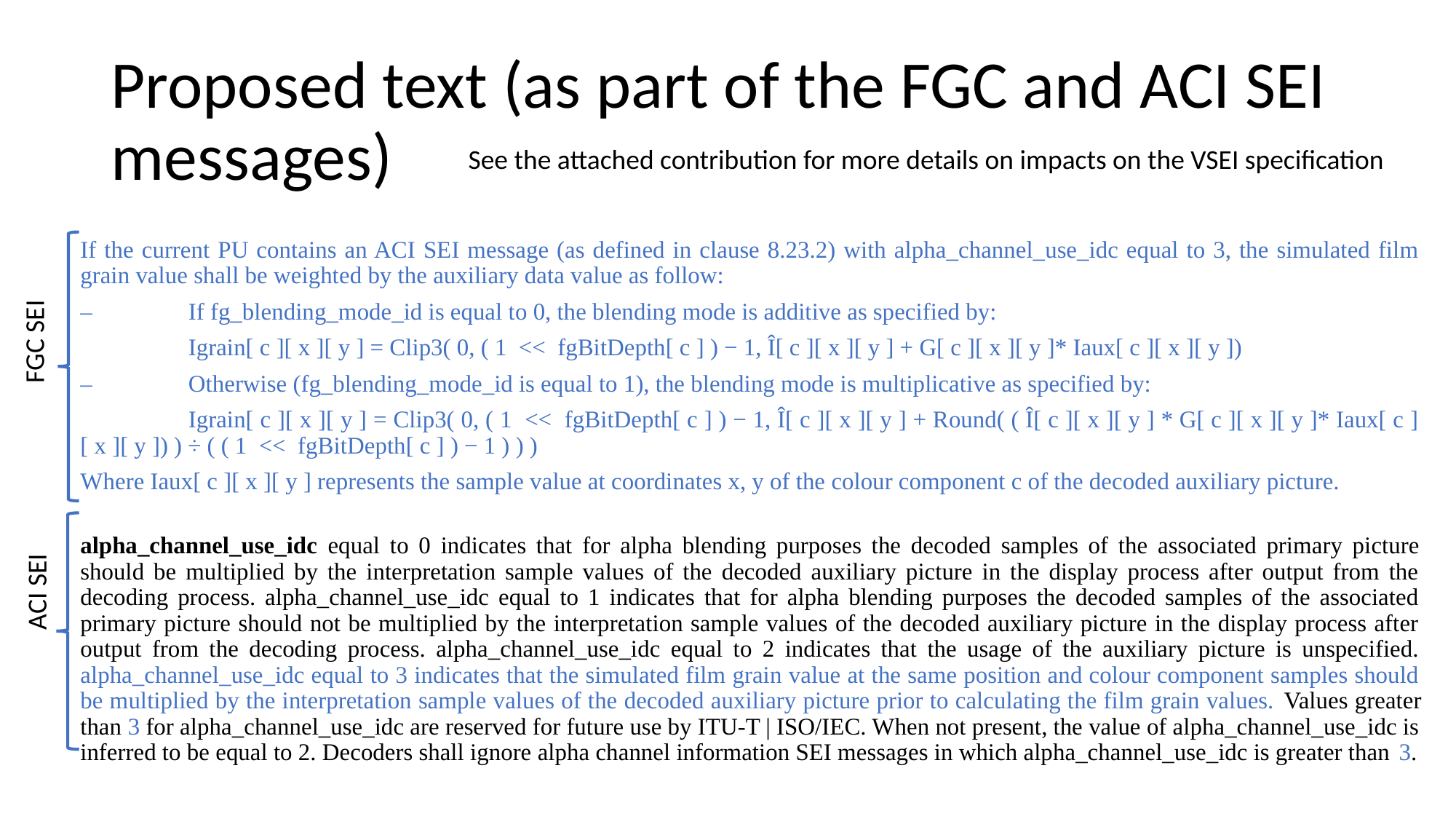

# Proposed text (as part of the FGC and ACI SEI messages)
See the attached contribution for more details on impacts on the VSEI specification

If the current PU contains an ACI SEI message (as defined in clause 8.23.2) with alpha_channel_use_idc equal to 3, the simulated film grain value shall be weighted by the auxiliary data value as follow:
–	If fg_blending_mode_id is equal to 0, the blending mode is additive as specified by:
		Igrain[ c ][ x ][ y ] = Clip3( 0, ( 1  <<  fgBitDepth[ c ] ) − 1, Î[ c ][ x ][ y ] + G[ c ][ x ][ y ]* Iaux[ c ][ x ][ y ])
–	Otherwise (fg_blending_mode_id is equal to 1), the blending mode is multiplicative as specified by:
		Igrain[ c ][ x ][ y ] = Clip3( 0, ( 1  <<  fgBitDepth[ c ] ) − 1, Î[ c ][ x ][ y ] + Round( ( Î[ c ][ x ][ y ] * G[ c ][ x ][ y ]* Iaux[ c ][ x ][ y ]) ) ÷ ( ( 1  <<  fgBitDepth[ c ] ) − 1 ) ) )
Where Iaux[ c ][ x ][ y ] represents the sample value at coordinates x, y of the colour component c of the decoded auxiliary picture.

alpha_channel_use_idc equal to 0 indicates that for alpha blending purposes the decoded samples of the associated primary picture should be multiplied by the interpretation sample values of the decoded auxiliary picture in the display process after output from the decoding process. alpha_channel_use_idc equal to 1 indicates that for alpha blending purposes the decoded samples of the associated primary picture should not be multiplied by the interpretation sample values of the decoded auxiliary picture in the display process after output from the decoding process. alpha_channel_use_idc equal to 2 indicates that the usage of the auxiliary picture is unspecified. alpha_channel_use_idc equal to 3 indicates that the simulated film grain value at the same position and colour component samples should be multiplied by the interpretation sample values of the decoded auxiliary picture prior to calculating the film grain values. Values greater than 3 for alpha_channel_use_idc are reserved for future use by ITU-T | ISO/IEC. When not present, the value of alpha_channel_use_idc is inferred to be equal to 2. Decoders shall ignore alpha channel information SEI messages in which alpha_channel_use_idc is greater than 3.

FGC SEI

ACI SEI